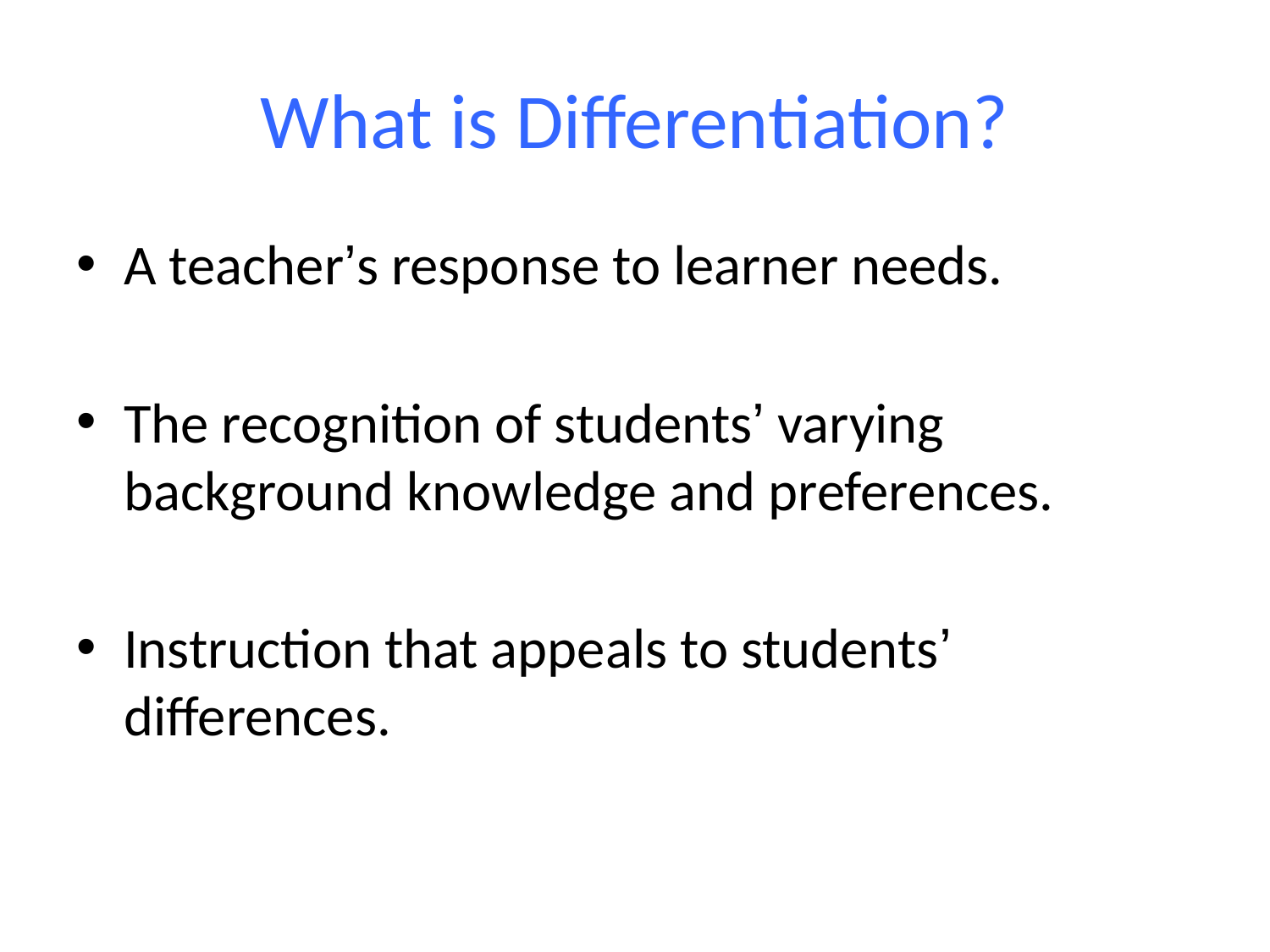

# What is Differentiation?
A teacher’s response to learner needs.

The recognition of students’ varying background knowledge and preferences.

Instruction that appeals to students’ differences.